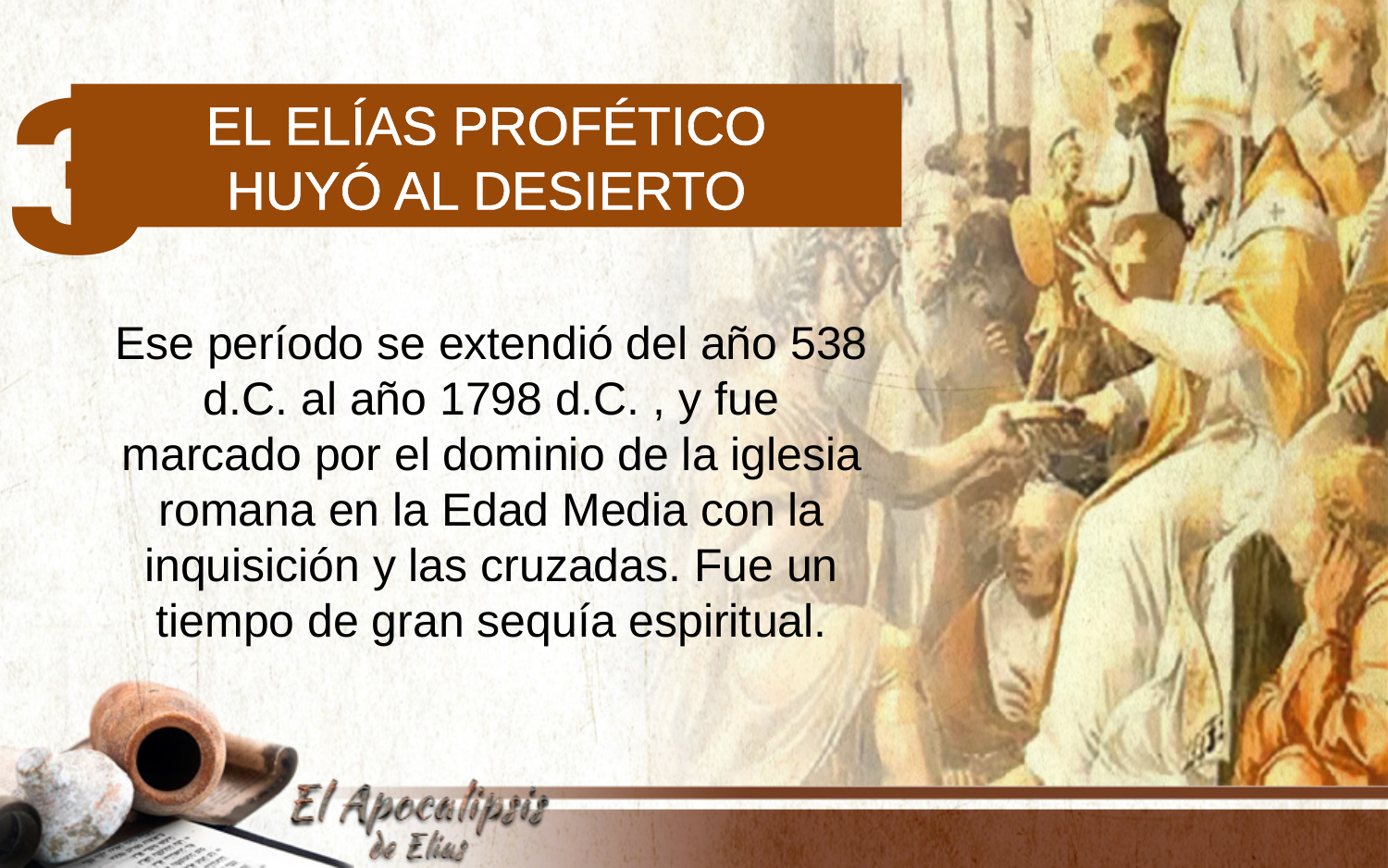

3
El Elías profético
huyó al desierto
Ese período se extendió del año 538 d.C. al año 1798 d.C. , y fue
marcado por el dominio de la iglesia romana en la Edad Media con la
inquisición y las cruzadas. Fue un tiempo de gran sequía espiritual.